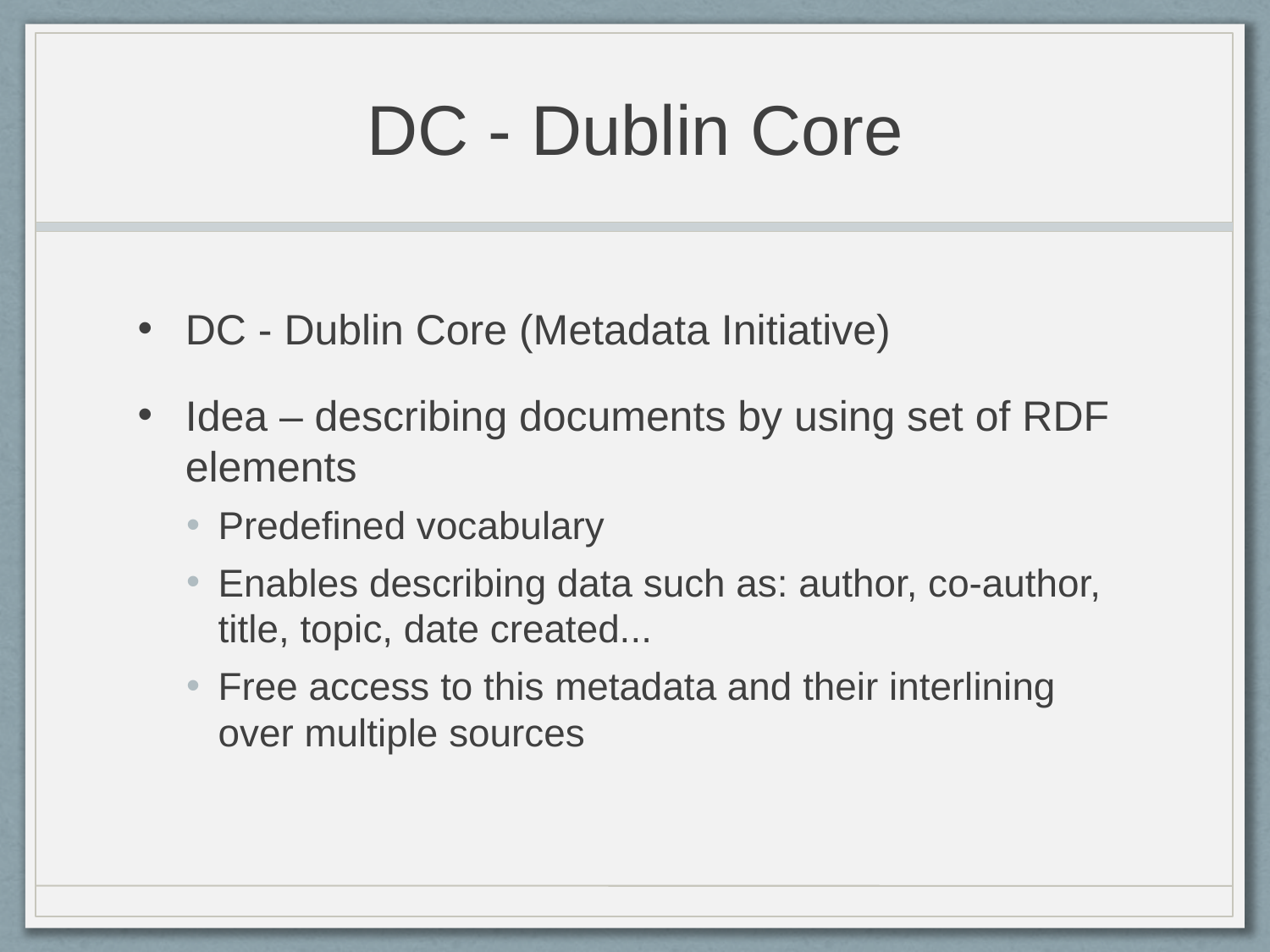

# DC - Dublin Core
DC - Dublin Core (Metadata Initiative)
Idea – describing documents by using set of RDF elements
Predefined vocabulary
Enables describing data such as: author, co-author, title, topic, date created...
Free access to this metadata and their interlining over multiple sources